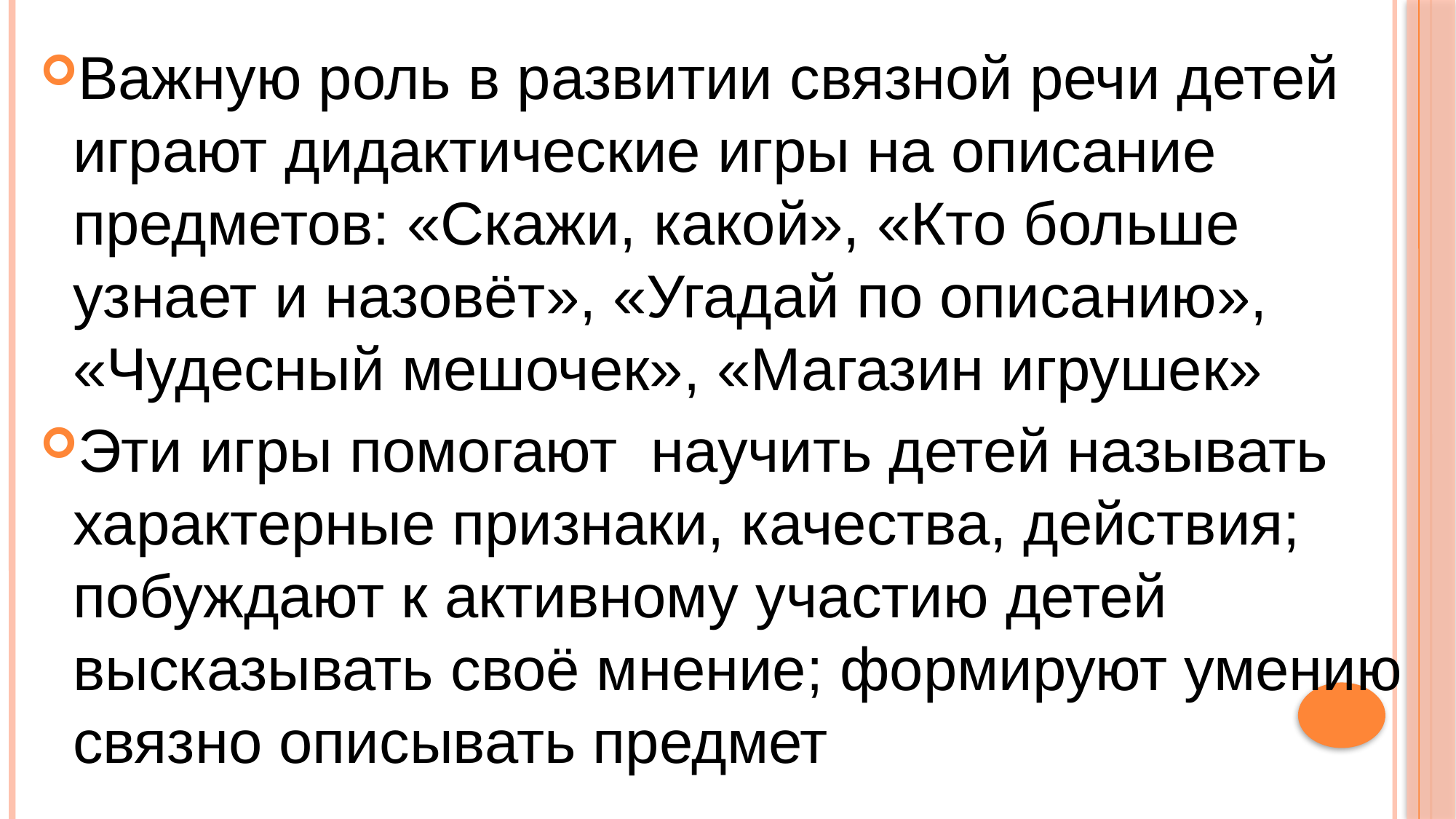

Важную роль в развитии связной речи детей играют дидактические игры на описание предметов: «Скажи, какой», «Кто больше узнает и назовёт», «Угадай по описанию», «Чудесный мешочек», «Магазин игрушек»
Эти игры помогают  научить детей называть характерные признаки, качества, действия; побуждают к активному участию детей высказывать своё мнение; формируют умению связно описывать предмет